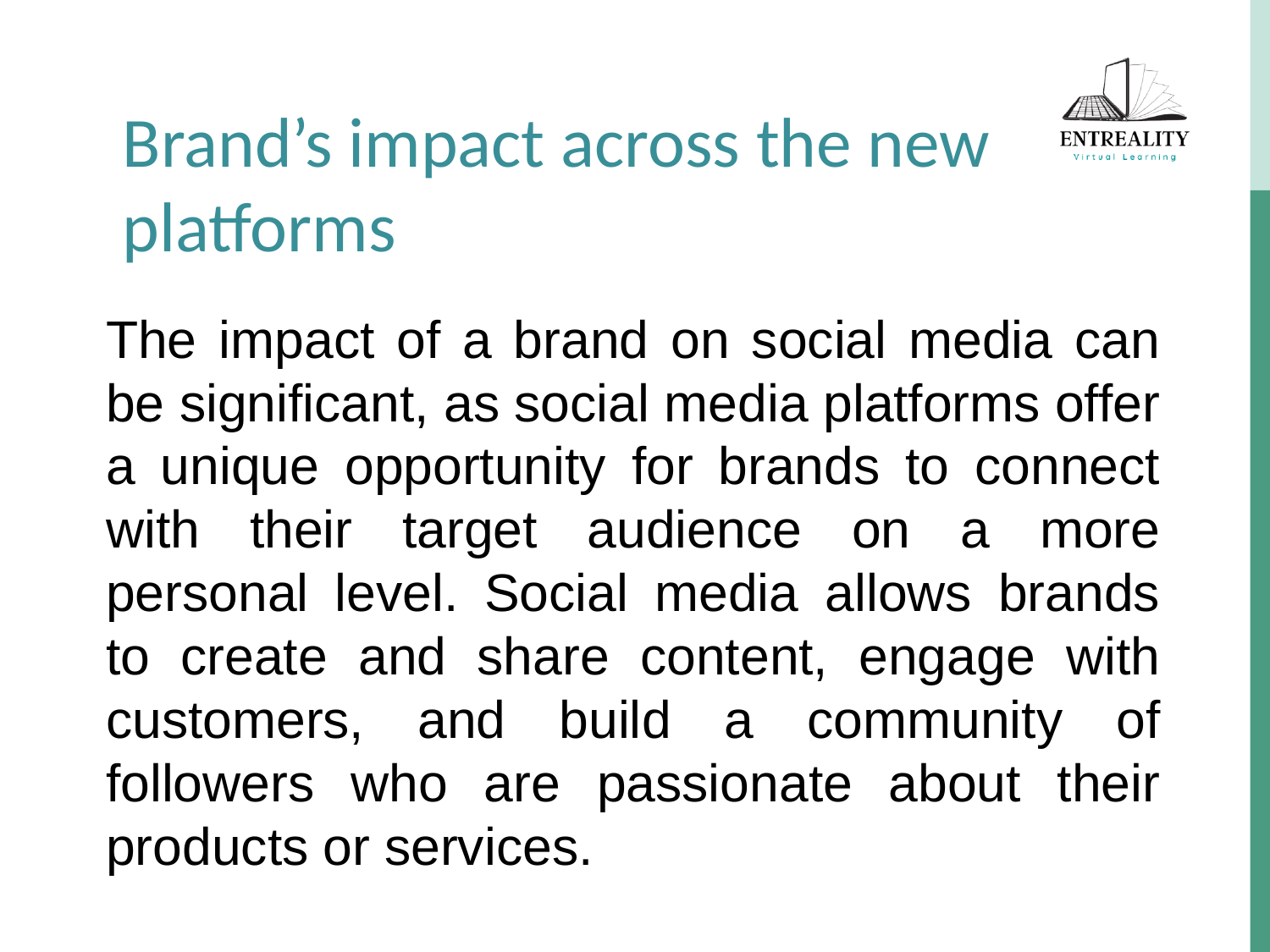

Brand’s impact across the new platforms
The impact of a brand on social media can be significant, as social media platforms offer a unique opportunity for brands to connect with their target audience on a more personal level. Social media allows brands to create and share content, engage with customers, and build a community of followers who are passionate about their products or services.